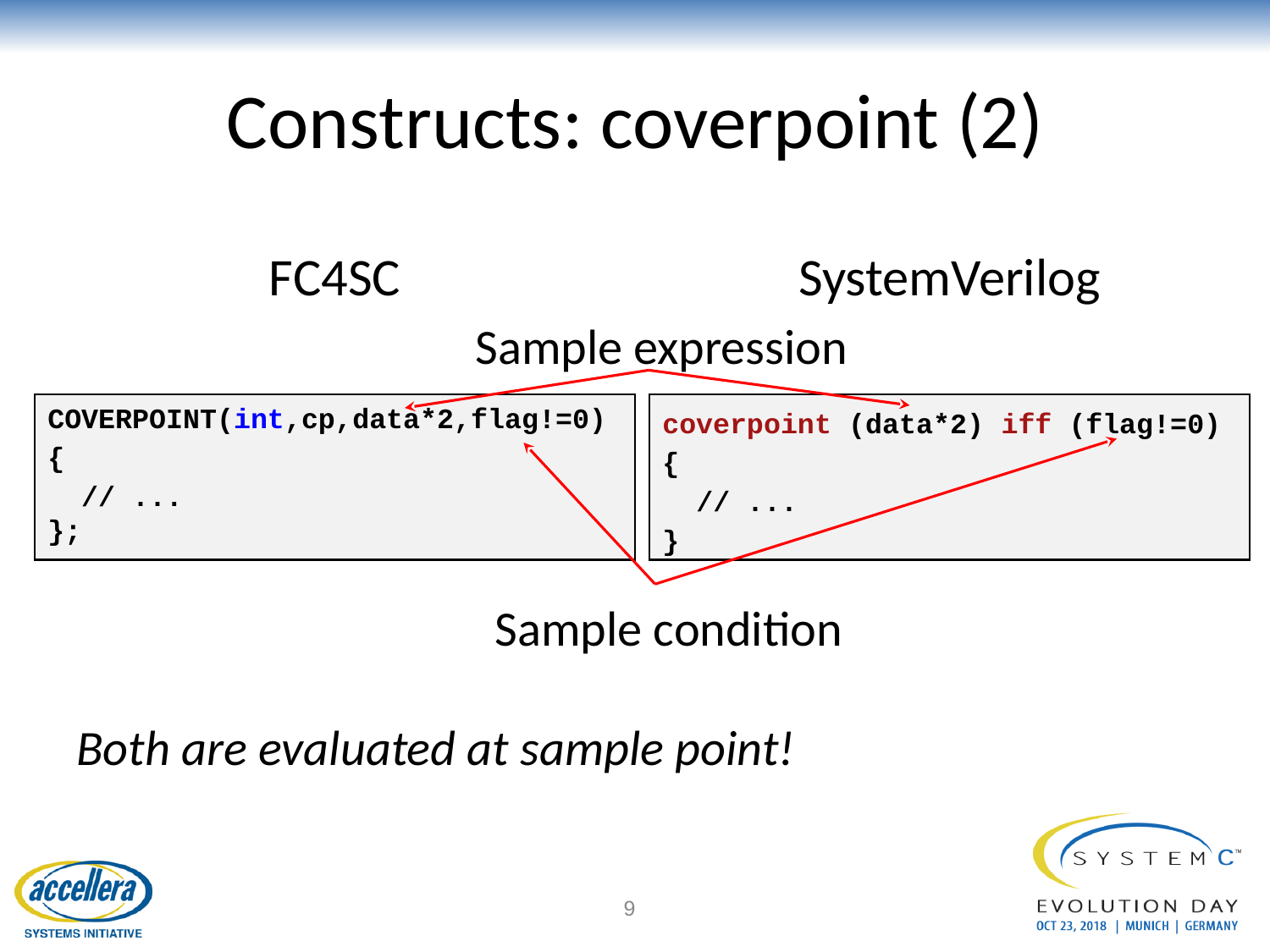

# Constructs: coverpoint (2)
SystemVerilog
FC4SC
  Sample expression
COVERPOINT(int,cp,data*2,flag!=0)
{
  // ...
};
coverpoint (data*2) iff (flag!=0)
{
  // ...
}
  Sample condition
Both are evaluated at sample point!
9